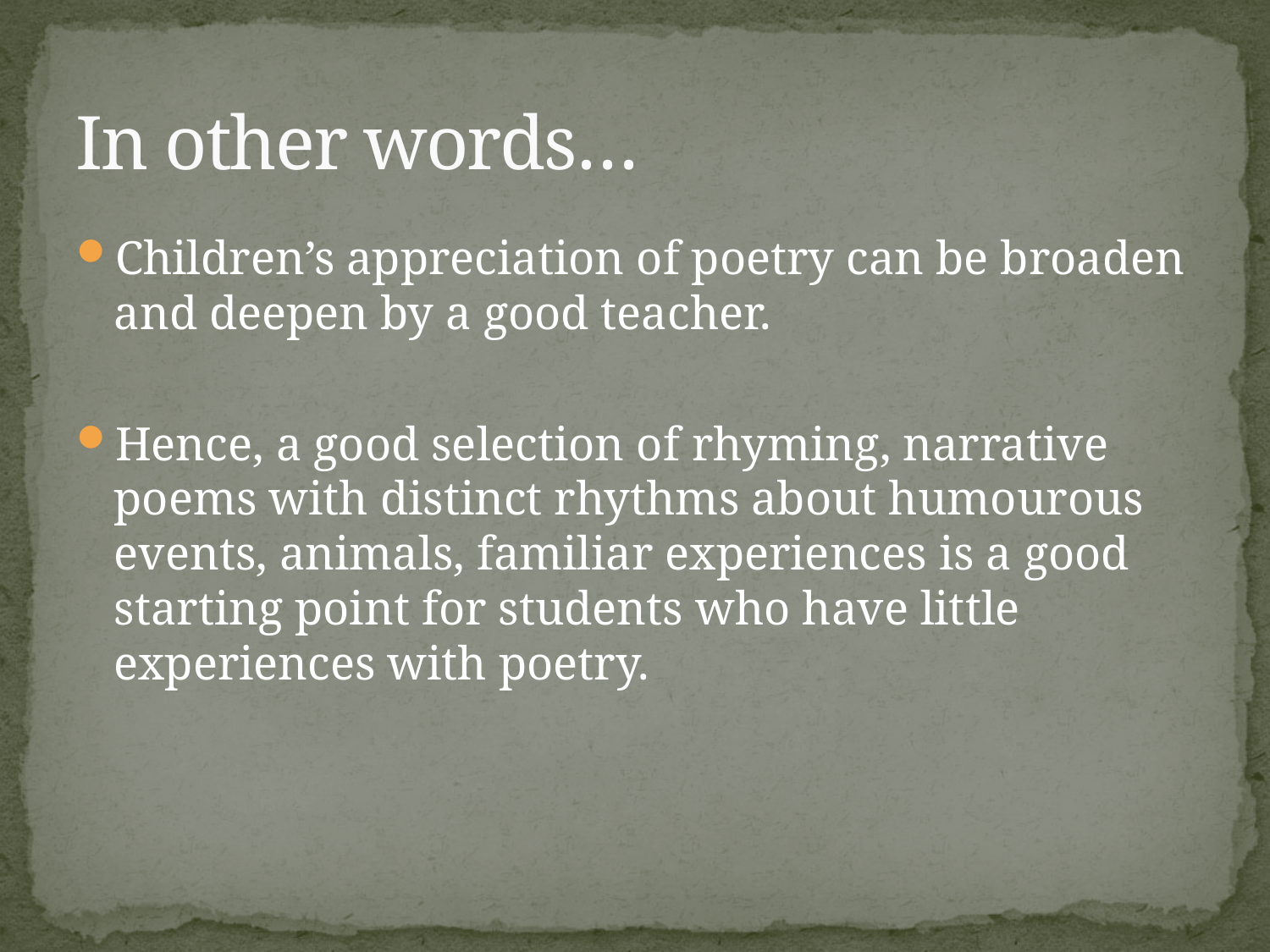

# In other words…
Children’s appreciation of poetry can be broaden and deepen by a good teacher.

Hence, a good selection of rhyming, narrative poems with distinct rhythms about humourous events, animals, familiar experiences is a good starting point for students who have little experiences with poetry.